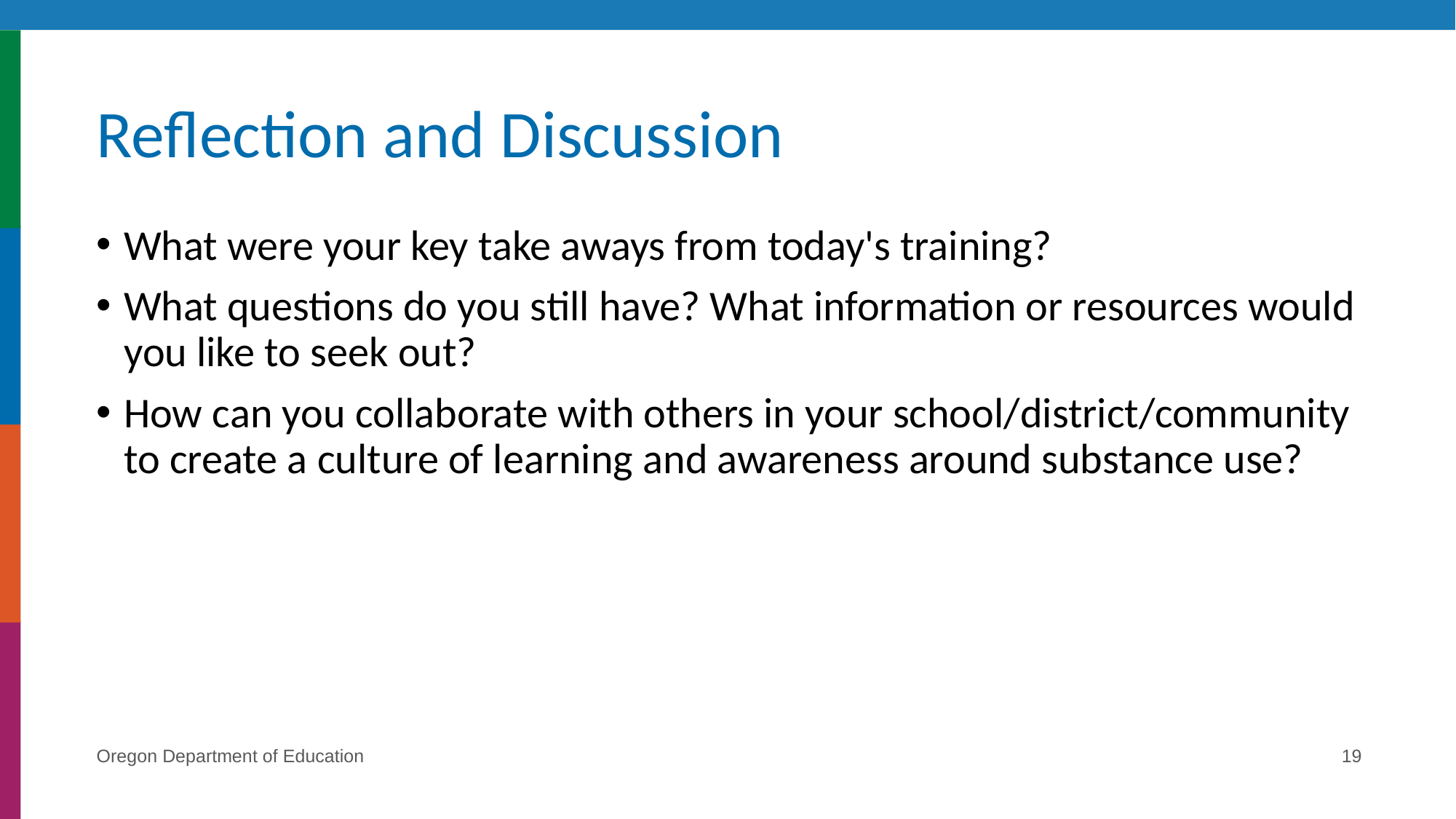

# Reflection and Discussion
What were your key take aways from today's training?
What questions do you still have? What information or resources would you like to seek out?
How can you collaborate with others in your school/district/community to create a culture of learning and awareness around substance use?
Oregon Department of Education
19